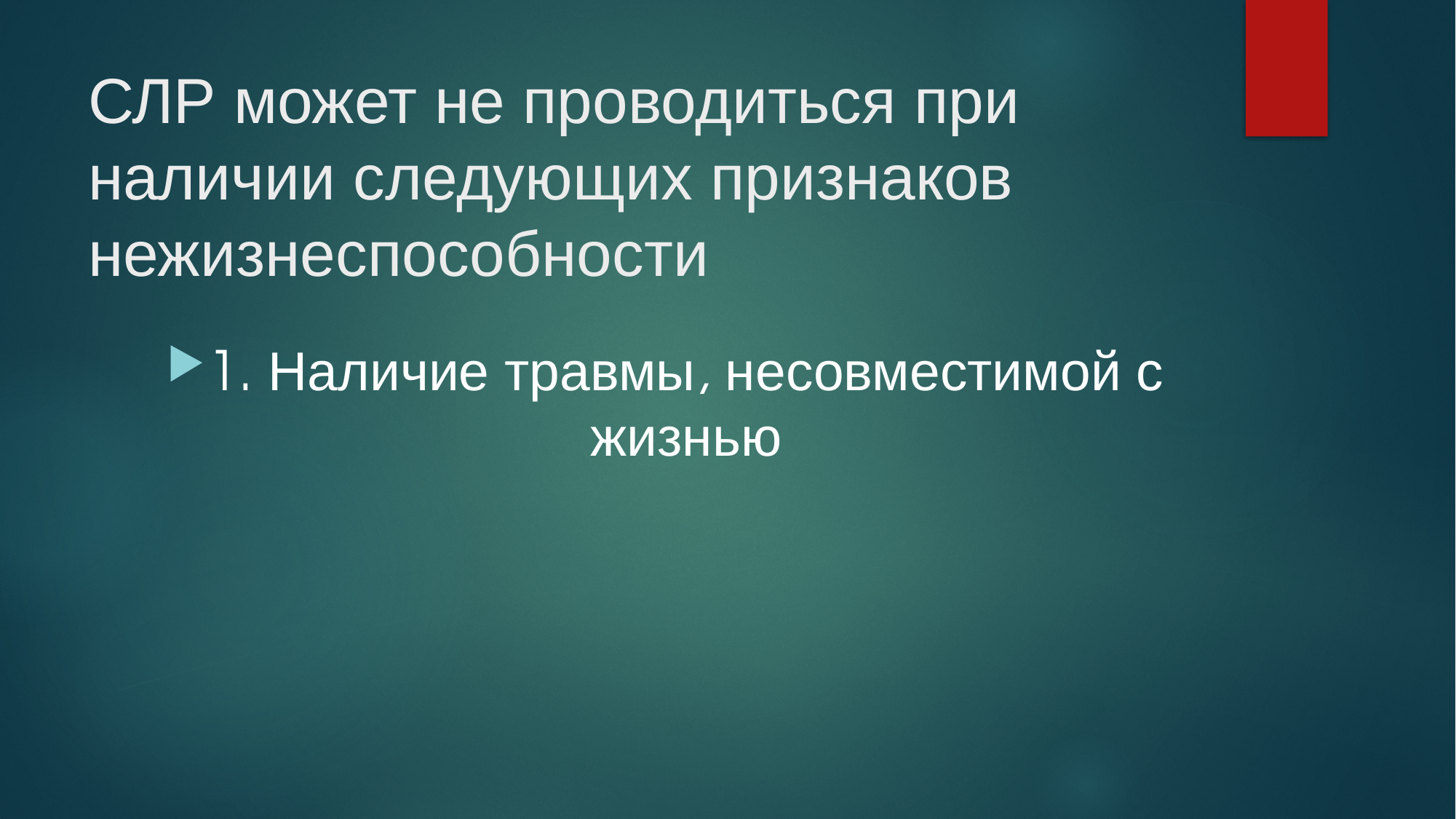

# СЛР может не проводиться при наличии следующих признаков  нежизнеспособности
1. Наличие травмы, несовместимой с жизнью